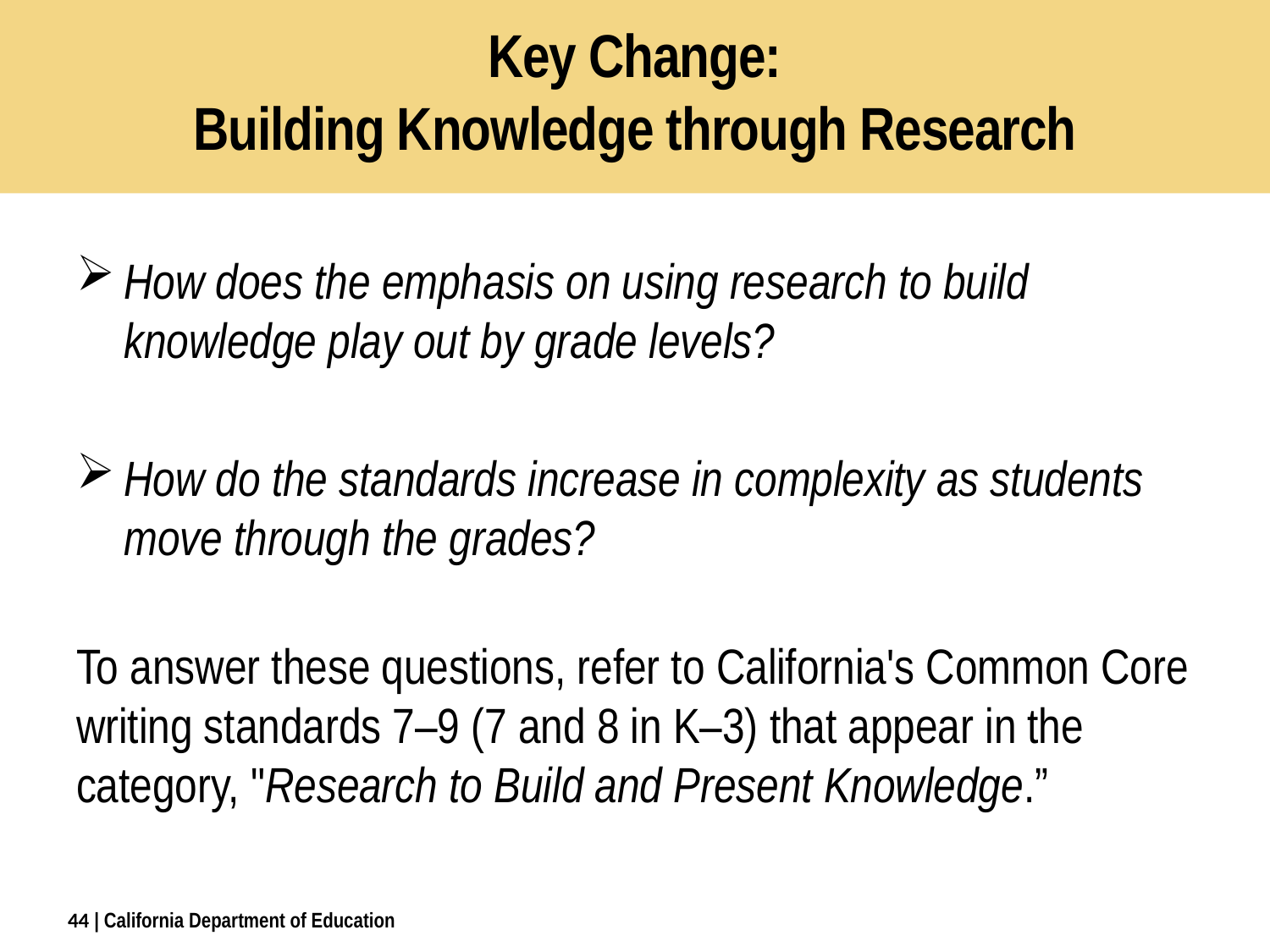

# Key Change: Building Knowledge through Research
How does the emphasis on using research to build knowledge play out by grade levels?

How do the standards increase in complexity as students move through the grades?

To answer these questions, refer to California's Common Core writing standards 7–9 (7 and 8 in K–3) that appear in the category, "Research to Build and Present Knowledge.”
44
| California Department of Education